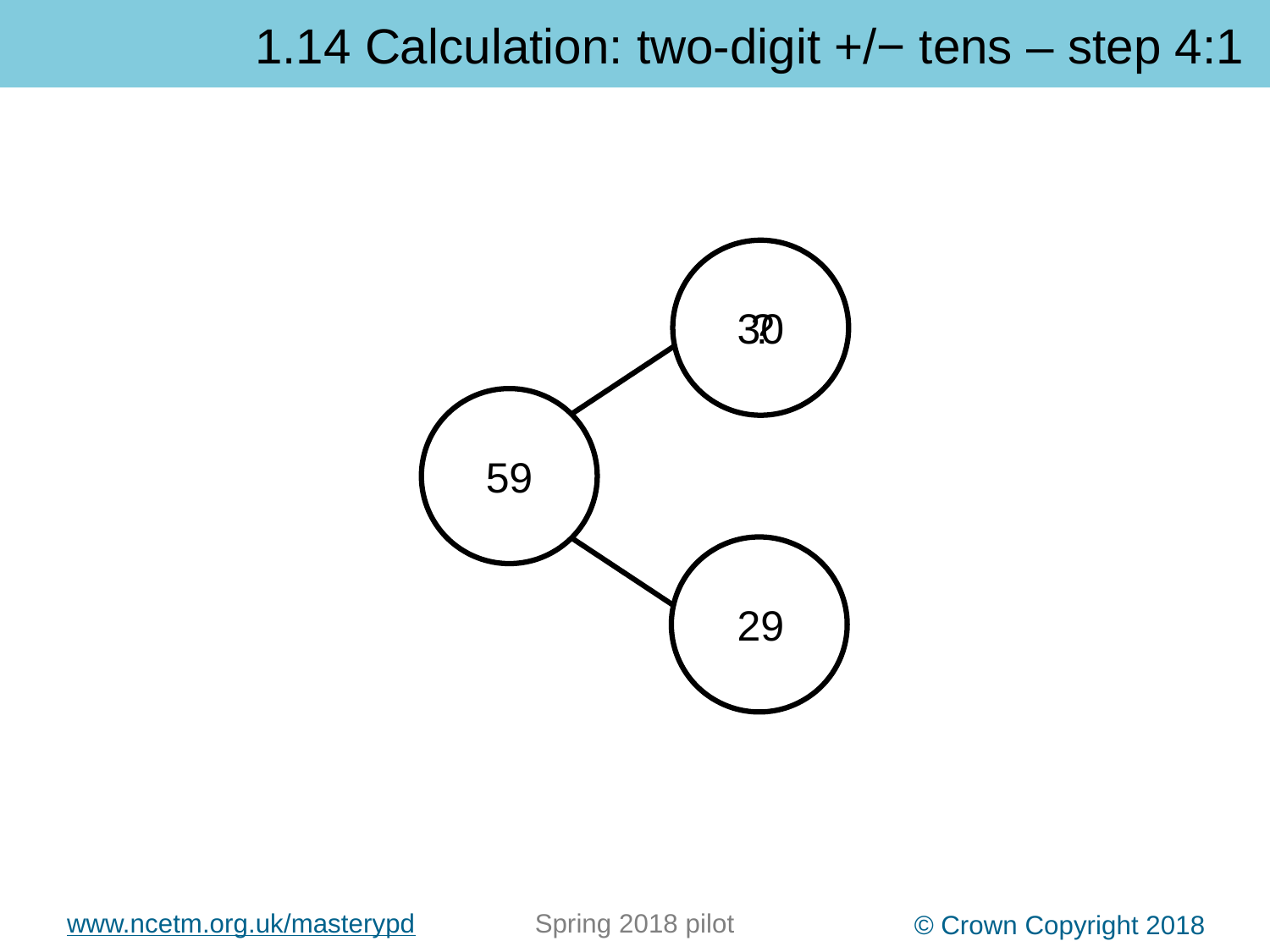

1.14 Calculation: two-digit +/− tens – step 4:1

30
?
59
29